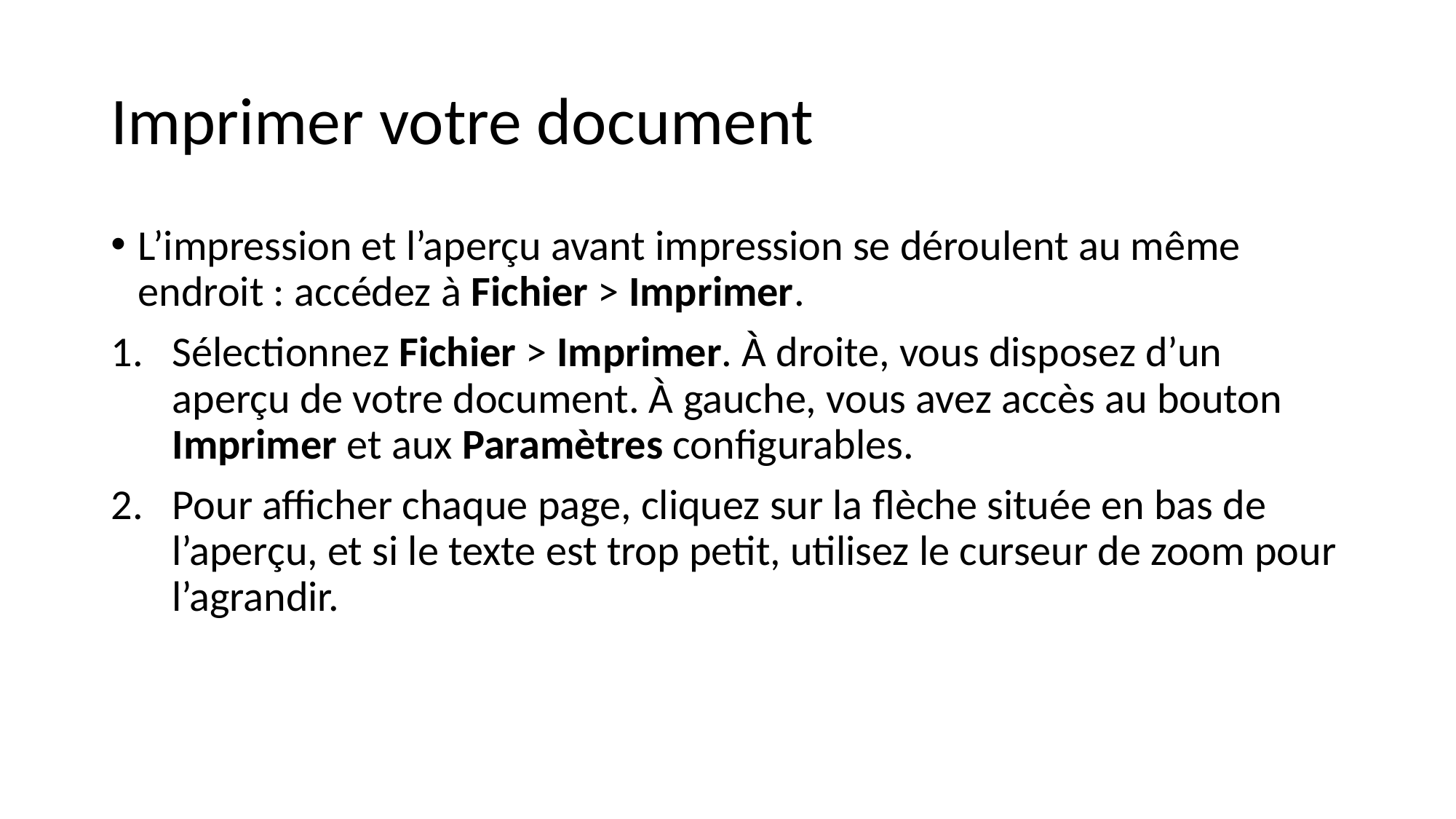

# Imprimer votre document
L’impression et l’aperçu avant impression se déroulent au même endroit : accédez à Fichier > Imprimer.
Sélectionnez Fichier > Imprimer. À droite, vous disposez d’un aperçu de votre document. À gauche, vous avez accès au bouton Imprimer et aux Paramètres configurables.
Pour afficher chaque page, cliquez sur la flèche située en bas de l’aperçu, et si le texte est trop petit, utilisez le curseur de zoom pour l’agrandir.